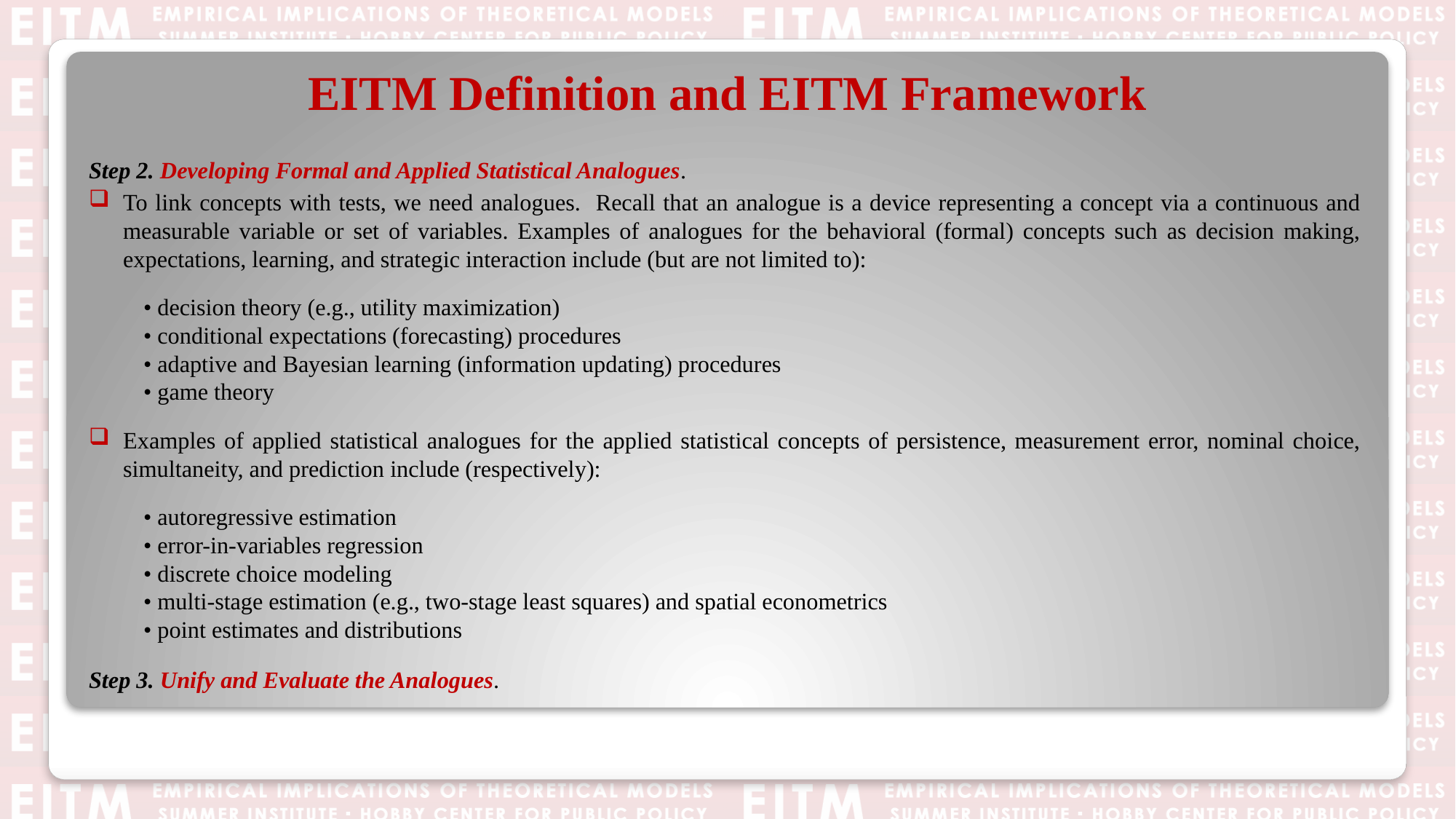

# EITM Definition and EITM Framework
Step 2. Developing Formal and Applied Statistical Analogues.
To link concepts with tests, we need analogues.  Recall that an analogue is a device representing a concept via a continuous and measurable variable or set of variables. Examples of analogues for the behavioral (formal) concepts such as decision making, expectations, learning, and strategic interaction include (but are not limited to):

• decision theory (e.g., utility maximization)
• conditional expectations (forecasting) procedures
• adaptive and Bayesian learning (information updating) procedures
• game theory

Examples of applied statistical analogues for the applied statistical concepts of persistence, measurement error, nominal choice, simultaneity, and prediction include (respectively):

• autoregressive estimation
• error-in-variables regression
• discrete choice modeling
• multi-stage estimation (e.g., two-stage least squares) and spatial econometrics
• point estimates and distributions

Step 3. Unify and Evaluate the Analogues.